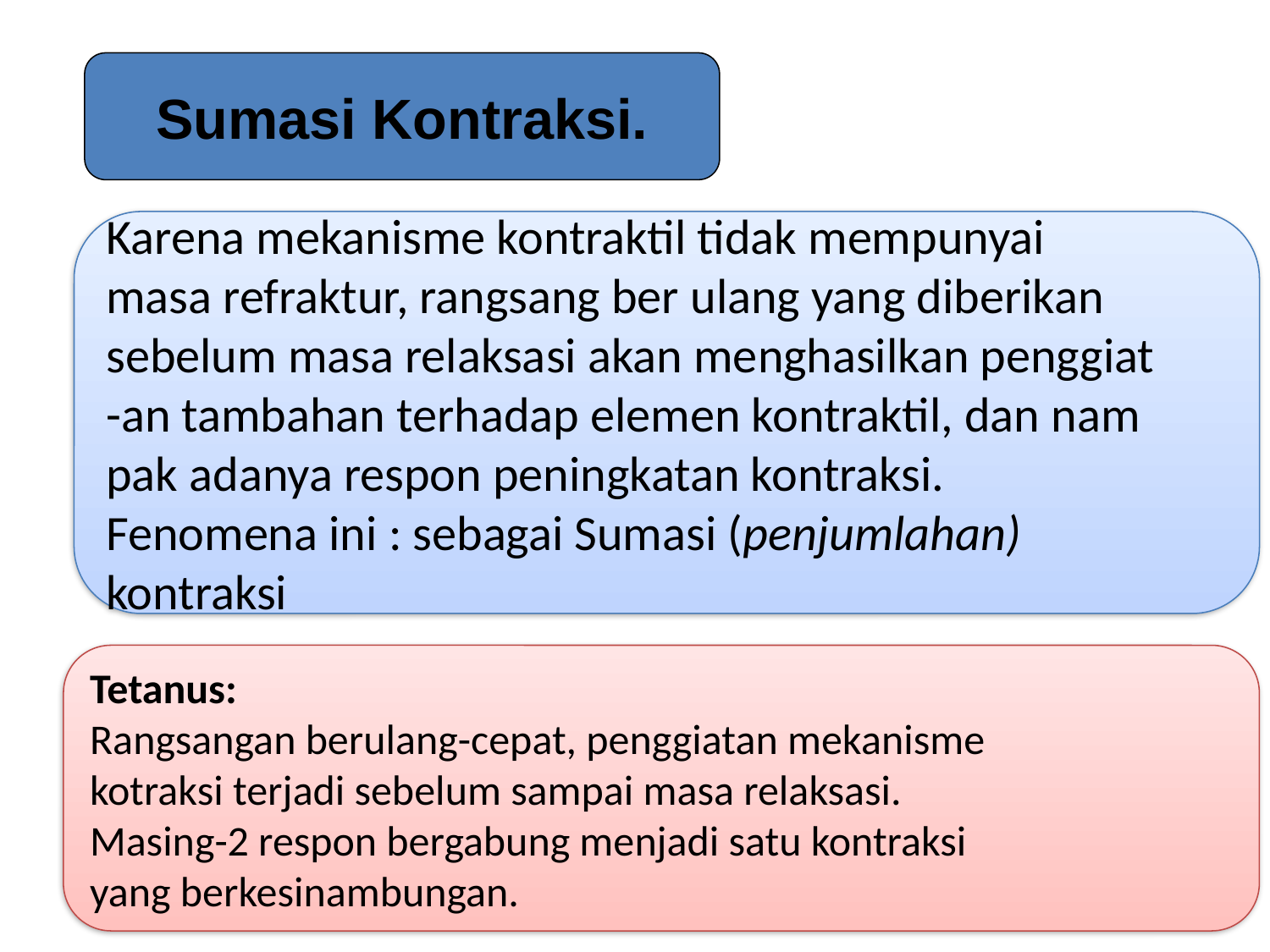

Sumasi Kontraksi.

Karena mekanisme kontraktil tidak mempunyai
masa refraktur, rangsang ber ulang yang diberikan
sebelum masa relaksasi akan menghasilkan penggiat
-an tambahan terhadap elemen kontraktil, dan nam
pak adanya respon peningkatan kontraksi.
Fenomena ini : sebagai Sumasi (penjumlahan)
kontraksi

Tetanus:
Rangsangan berulang-cepat, penggiatan mekanisme
kotraksi terjadi sebelum sampai masa relaksasi.
Masing-2 respon bergabung menjadi satu kontraksi
yang berkesinambungan.